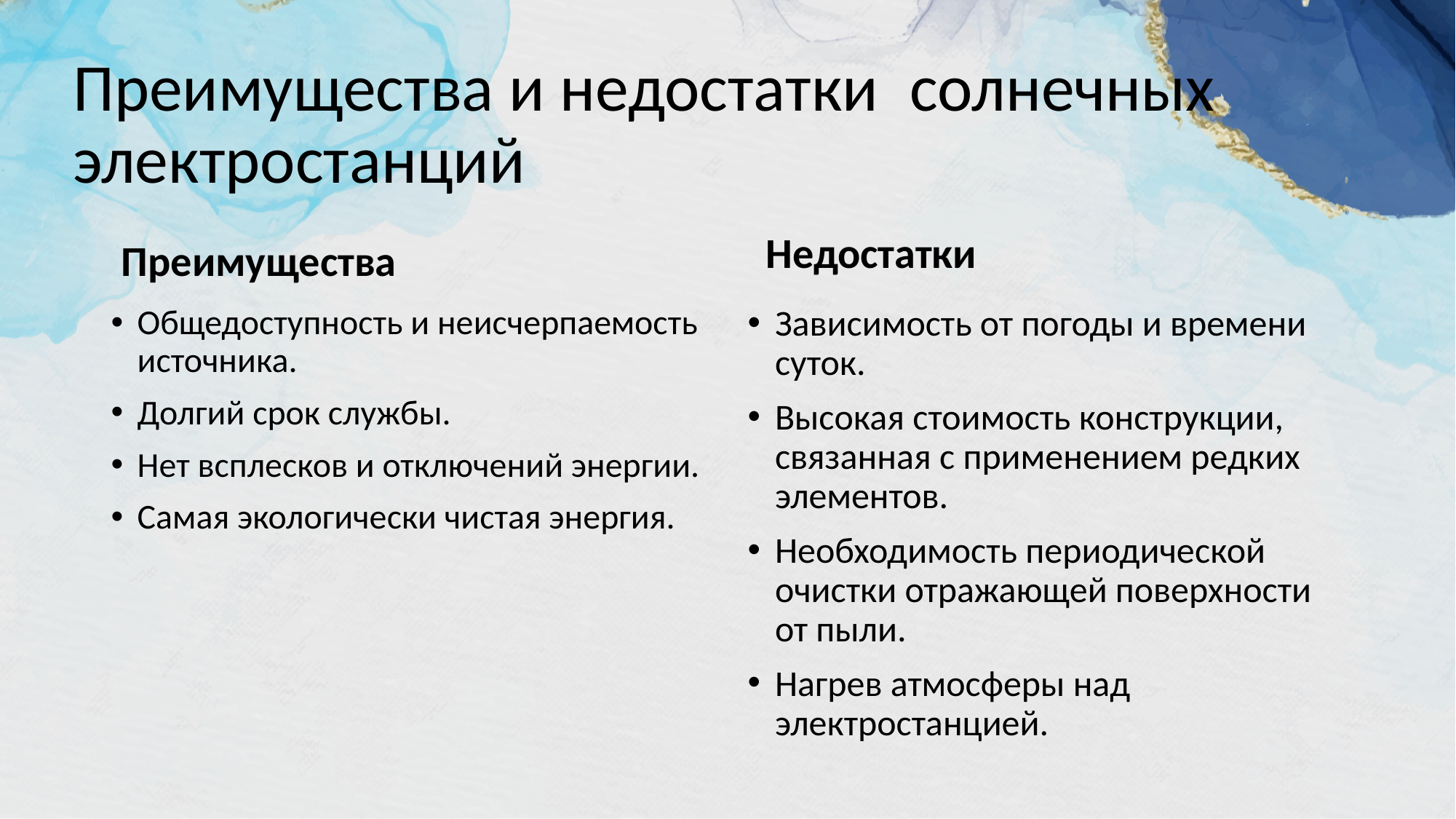

# Преимущества и недостатки  солнечных электростанций
Недостатки
Преимущества
Общедоступность и неисчерпаемость источника.
Долгий срок службы.
Нет всплесков и отключений энергии.
Самая экологически чистая энергия.

Зависимость от погоды и времени суток.
Высокая стоимость конструкции, связанная с применением редких элементов.
Необходимость периодической очистки отражающей поверхности от пыли.
Нагрев атмосферы над электростанцией.